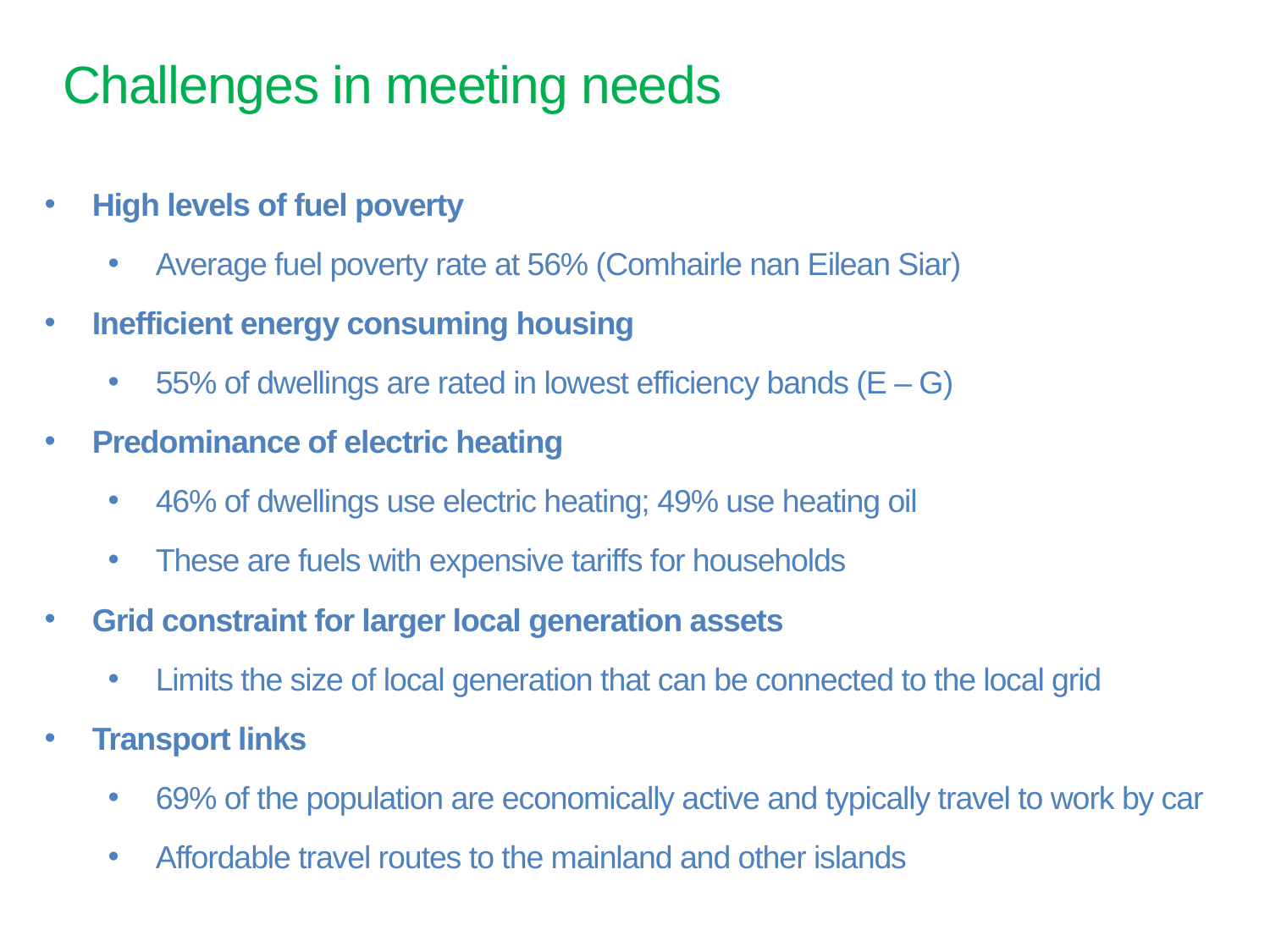

Challenges in meeting needs
High levels of fuel poverty
Average fuel poverty rate at 56% (Comhairle nan Eilean Siar)
Inefficient energy consuming housing
55% of dwellings are rated in lowest efficiency bands (E – G)
Predominance of electric heating
46% of dwellings use electric heating; 49% use heating oil
These are fuels with expensive tariffs for households
Grid constraint for larger local generation assets
Limits the size of local generation that can be connected to the local grid
Transport links
69% of the population are economically active and typically travel to work by car
Affordable travel routes to the mainland and other islands